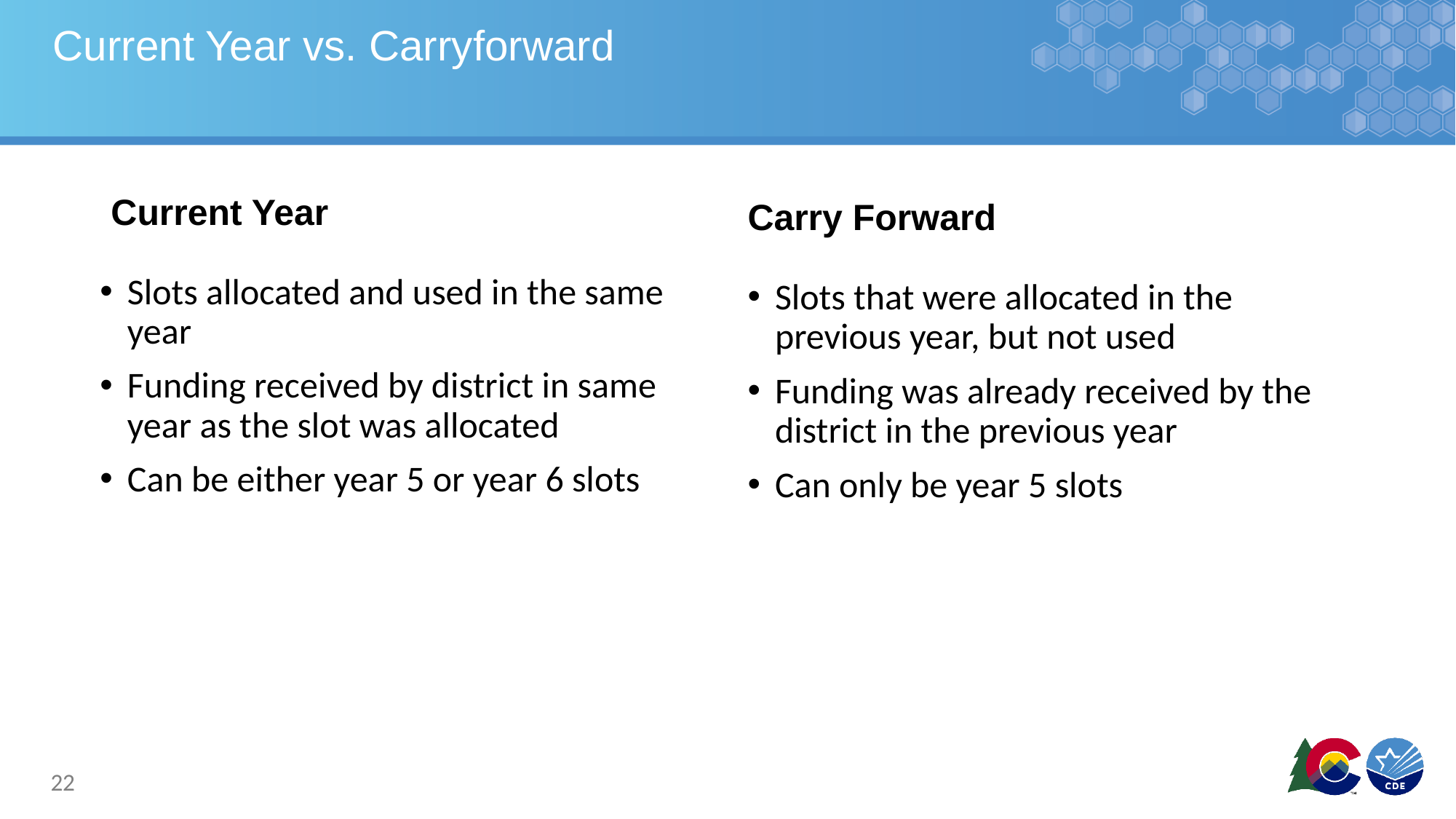

# Current Year vs. Carryforward
Current Year
Carry Forward
Slots allocated and used in the same year
Funding received by district in same year as the slot was allocated
Can be either year 5 or year 6 slots

Slots that were allocated in the previous year, but not used
Funding was already received by the district in the previous year
Can only be year 5 slots
22